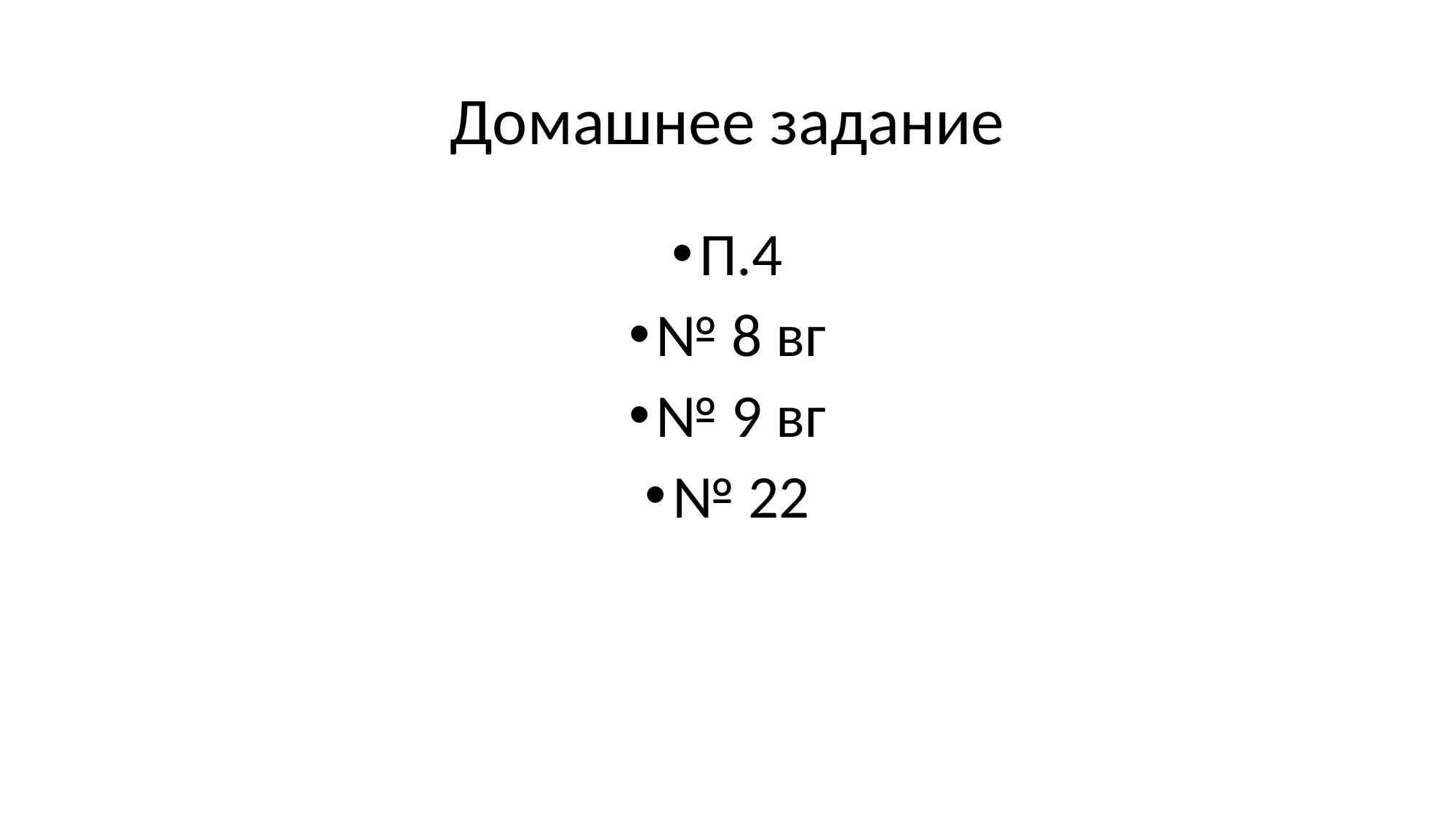

# Домашнее задание
П.4
№ 8 вг
№ 9 вг
№ 22